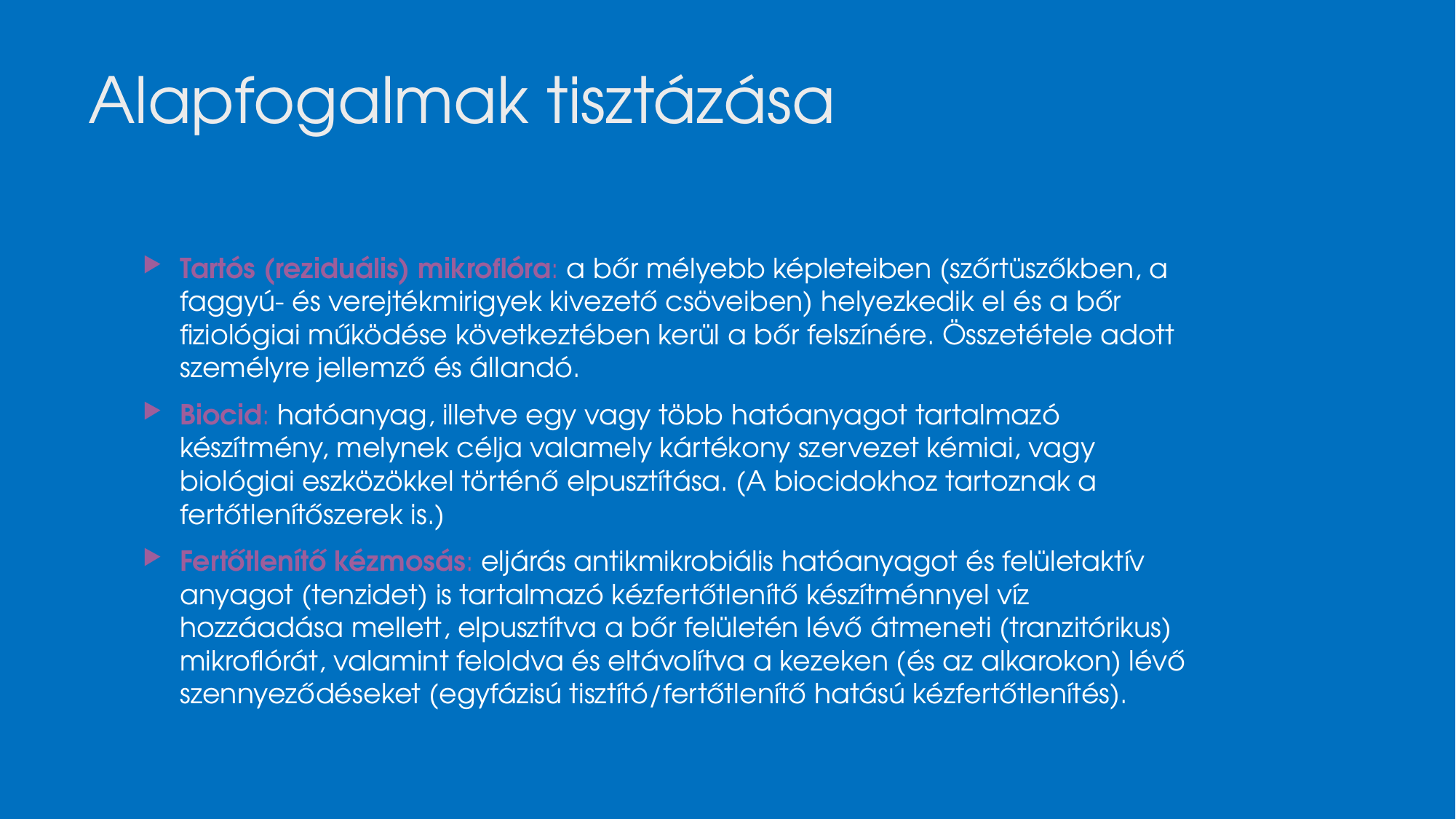

45
# Alapfogalmak tisztázása
Tartós (reziduális) mikroflóra: a bőr mélyebb képleteiben (szőrtüszőkben, a faggyú- és verejtékmirigyek kivezető csöveiben) helyezkedik el és a bőr fiziológiai működése következtében kerül a bőr felszínére. Összetétele adott személyre jellemző és állandó.
Biocid: hatóanyag, illetve egy vagy több hatóanyagot tartalmazó készítmény, melynek célja valamely kártékony szervezet kémiai, vagy biológiai eszközökkel történő elpusztítása. (A biocidokhoz tartoznak a fertőtlenítőszerek is.)
Fertőtlenítő kézmosás: eljárás antikmikrobiális hatóanyagot és felületaktív anyagot (tenzidet) is tartalmazó kézfertőtlenítő készítménnyel víz hozzáadása mellett, elpusztítva a bőr felületén lévő átmeneti (tranzitórikus) mikroflórát, valamint feloldva és eltávolítva a kezeken (és az alkarokon) lévő szennyeződéseket (egyfázisú tisztító/fertőtlenítő hatású kézfertőtlenítés).